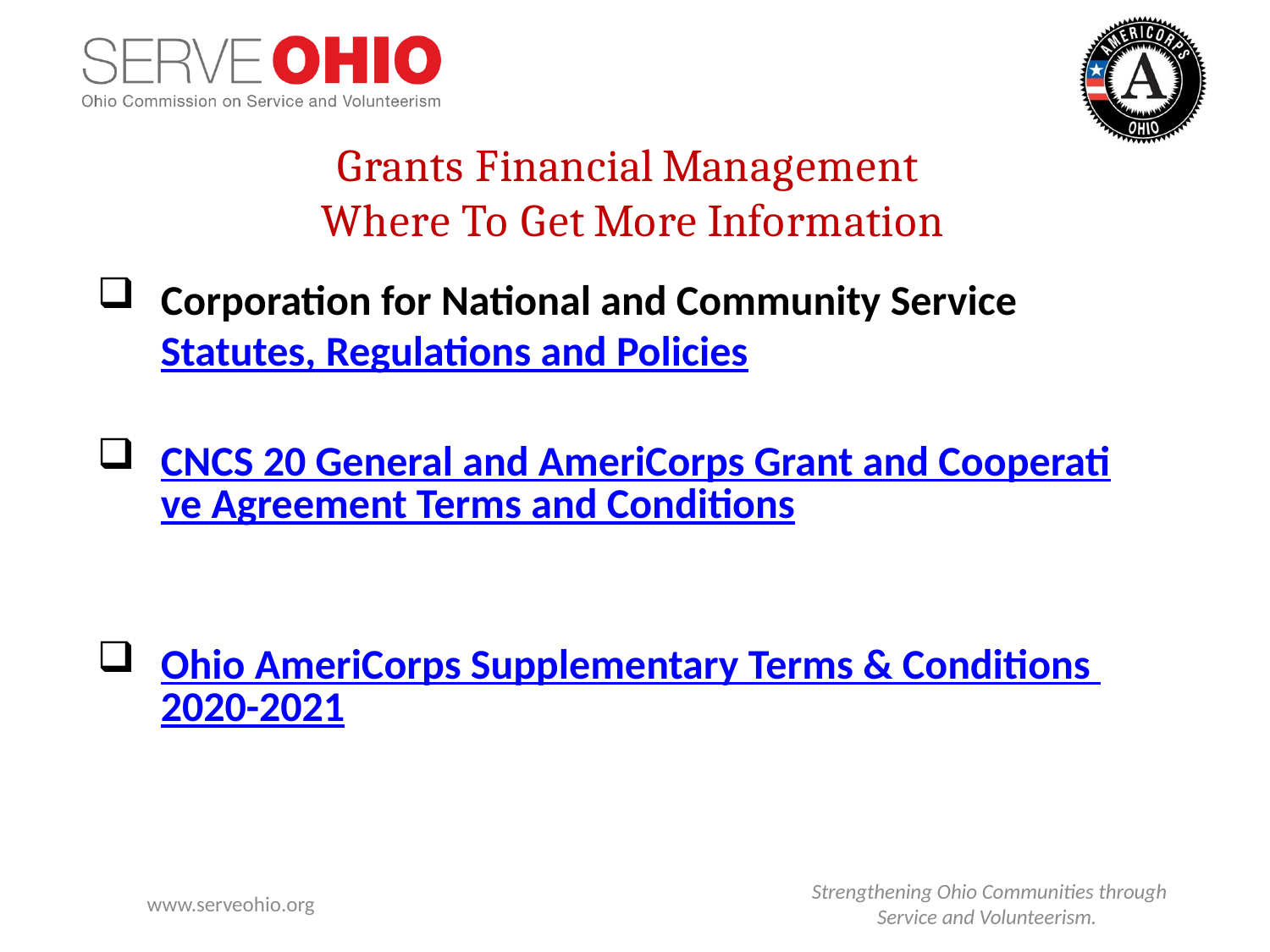

Grants Financial Management
Where To Get More Information
Corporation for National and Community Service Statutes, Regulations and Policies
CNCS 20 General and AmeriCorps Grant and Cooperative Agreement Terms and Conditions
Ohio AmeriCorps Supplementary Terms & Conditions 2020-2021
www.serveohio.org
Strengthening Ohio Communities through Service and Volunteerism.